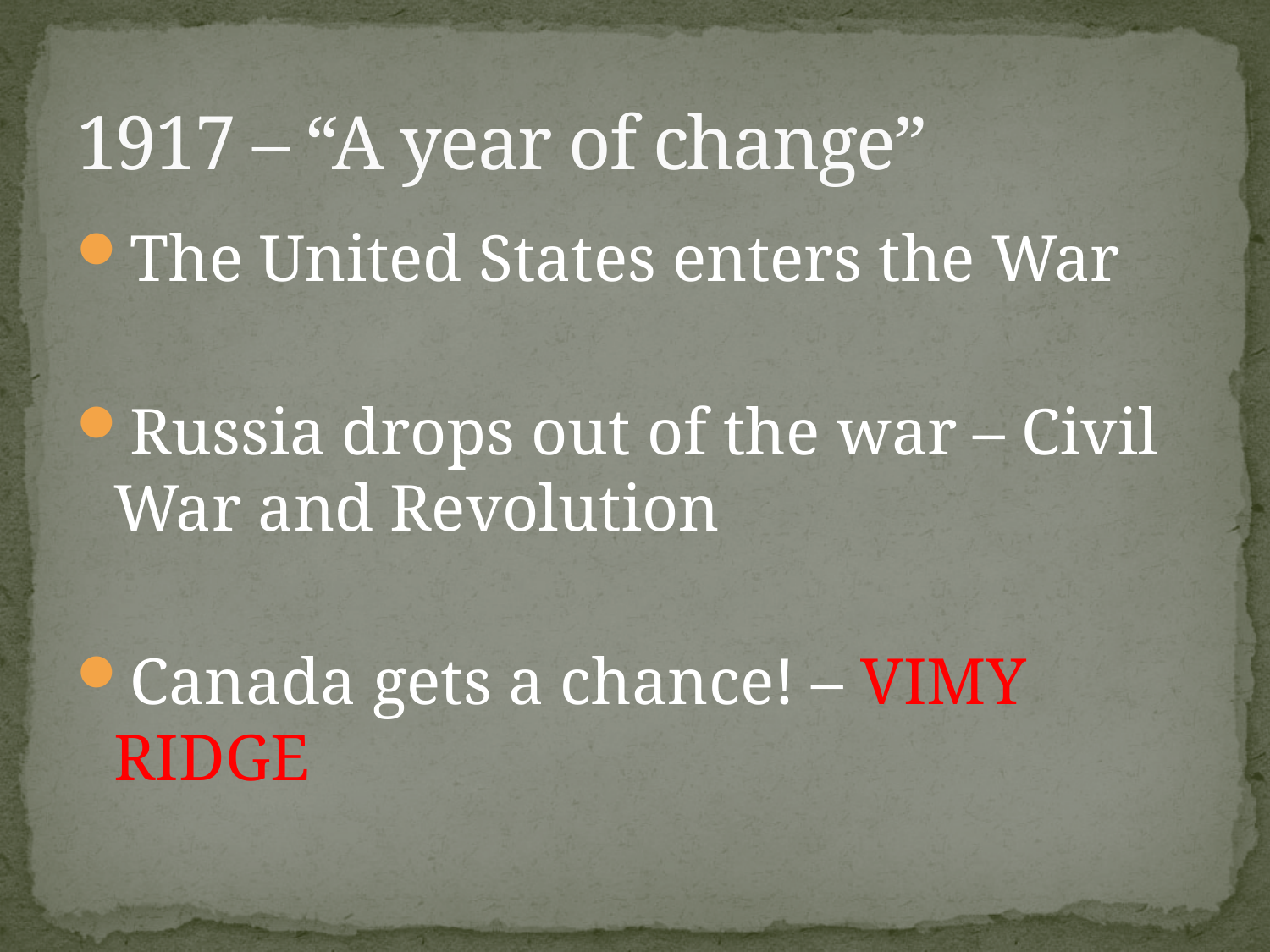

# 1917 – “A year of change”
The United States enters the War

Russia drops out of the war – Civil War and Revolution

Canada gets a chance! – VIMY RIDGE